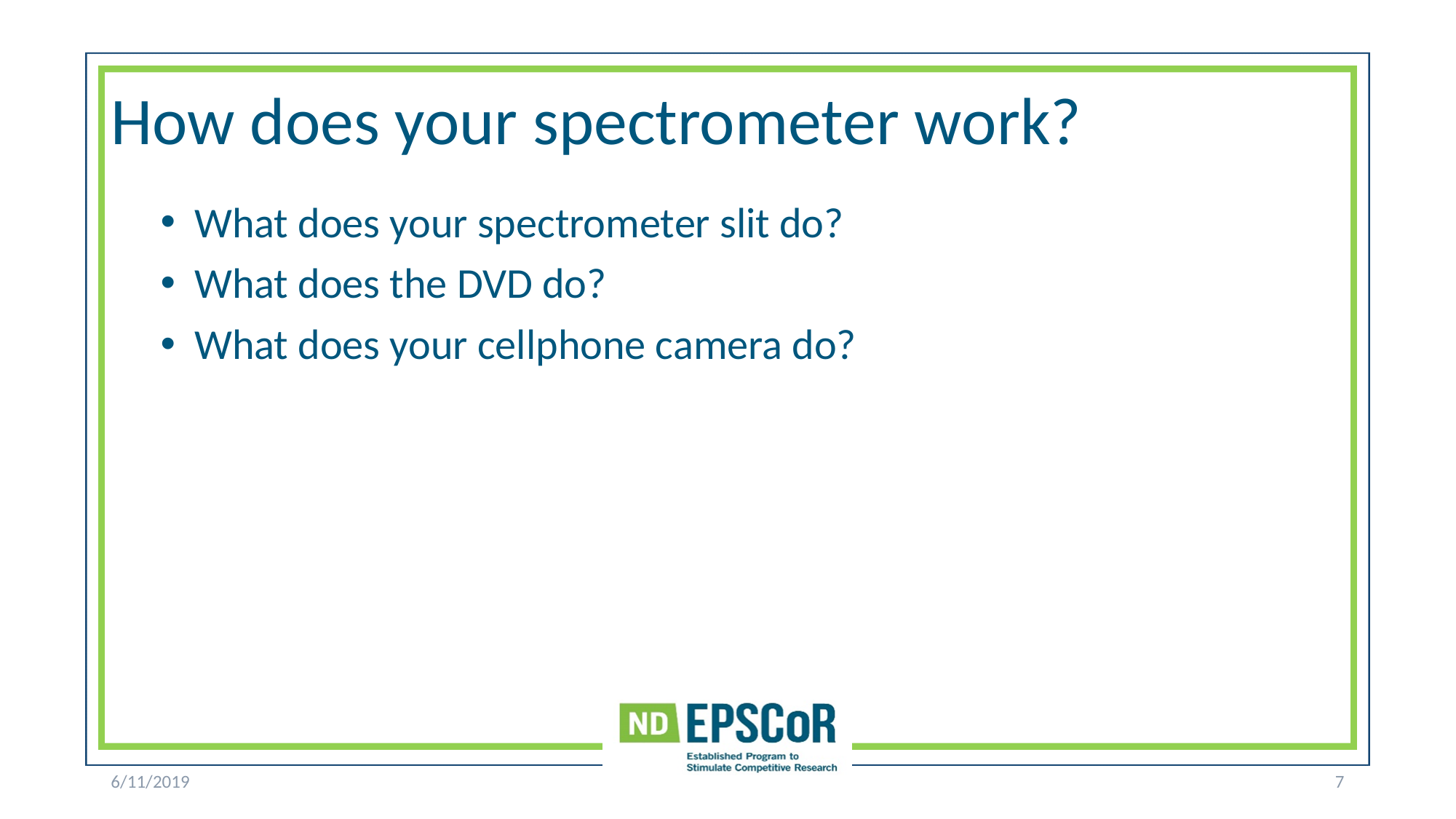

# How does your spectrometer work?
What does your spectrometer slit do?
What does the DVD do?
What does your cellphone camera do?

6/11/2019
7